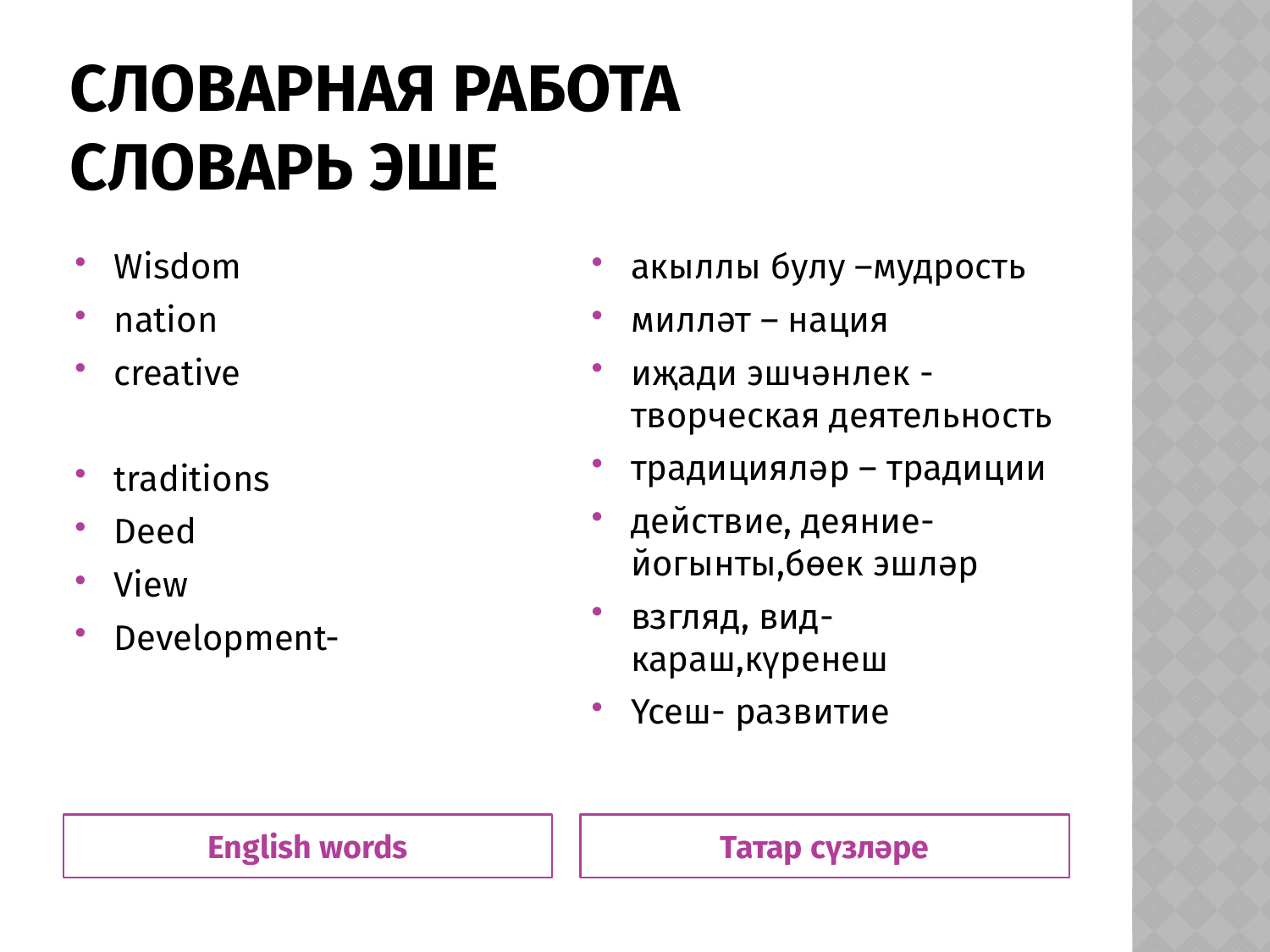

# Словарная работа словарь эше
Wisdom
nation
creative

traditions
Deed
View
Development-

акыллы булу –мудрость
милләт – нация
иҗади эшчәнлек -творческая деятельность
традицияләр – традиции
действие, деяние-йогынты,бөек эшләр
взгляд, вид- караш,күренеш
Үсеш- развитие
English words
Татар сүзләре